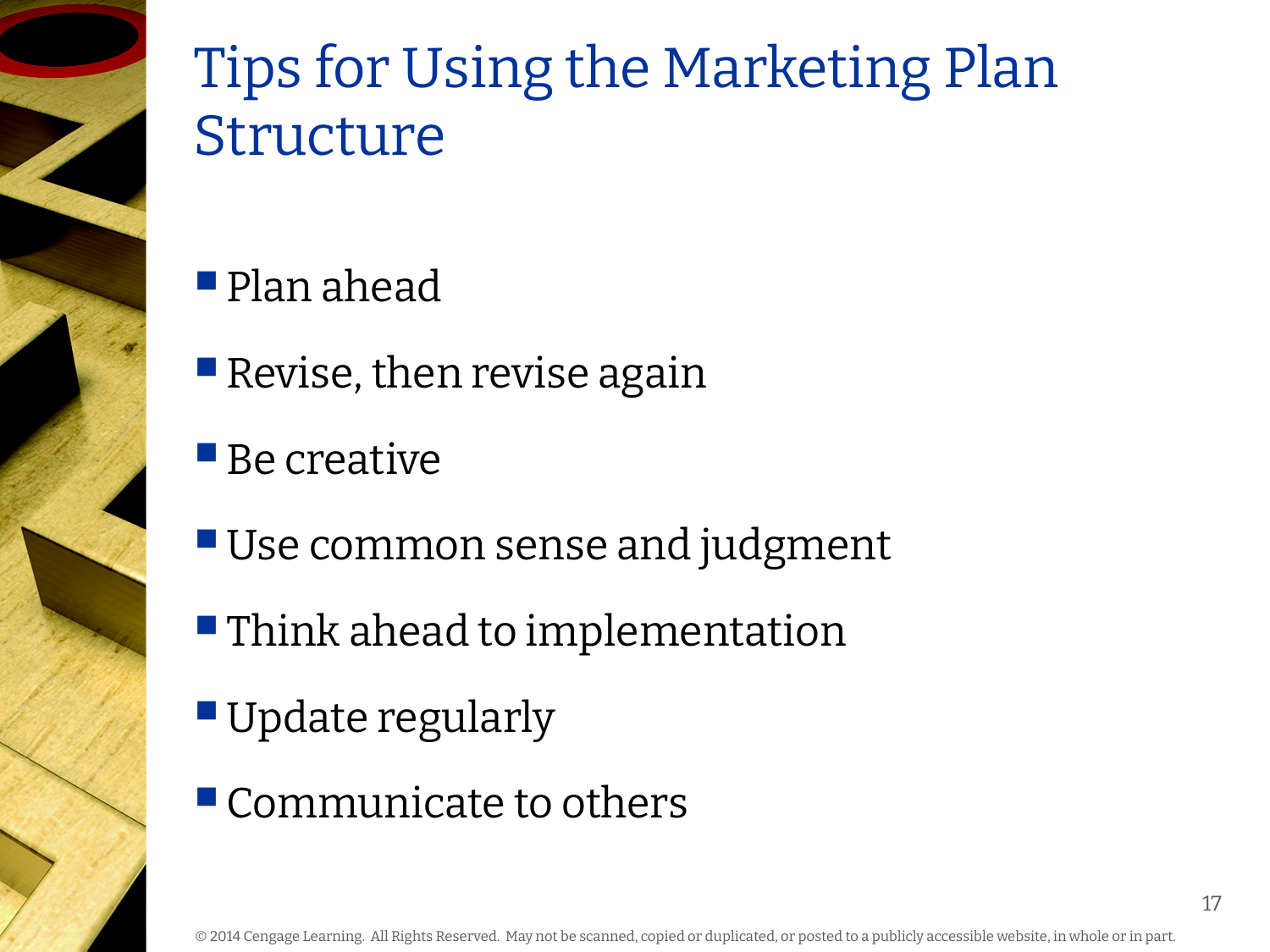

# Tips for Using the Marketing Plan Structure

Plan ahead
Revise, then revise again
Be creative
Use common sense and judgment
Think ahead to implementation
Update regularly
Communicate to others
17